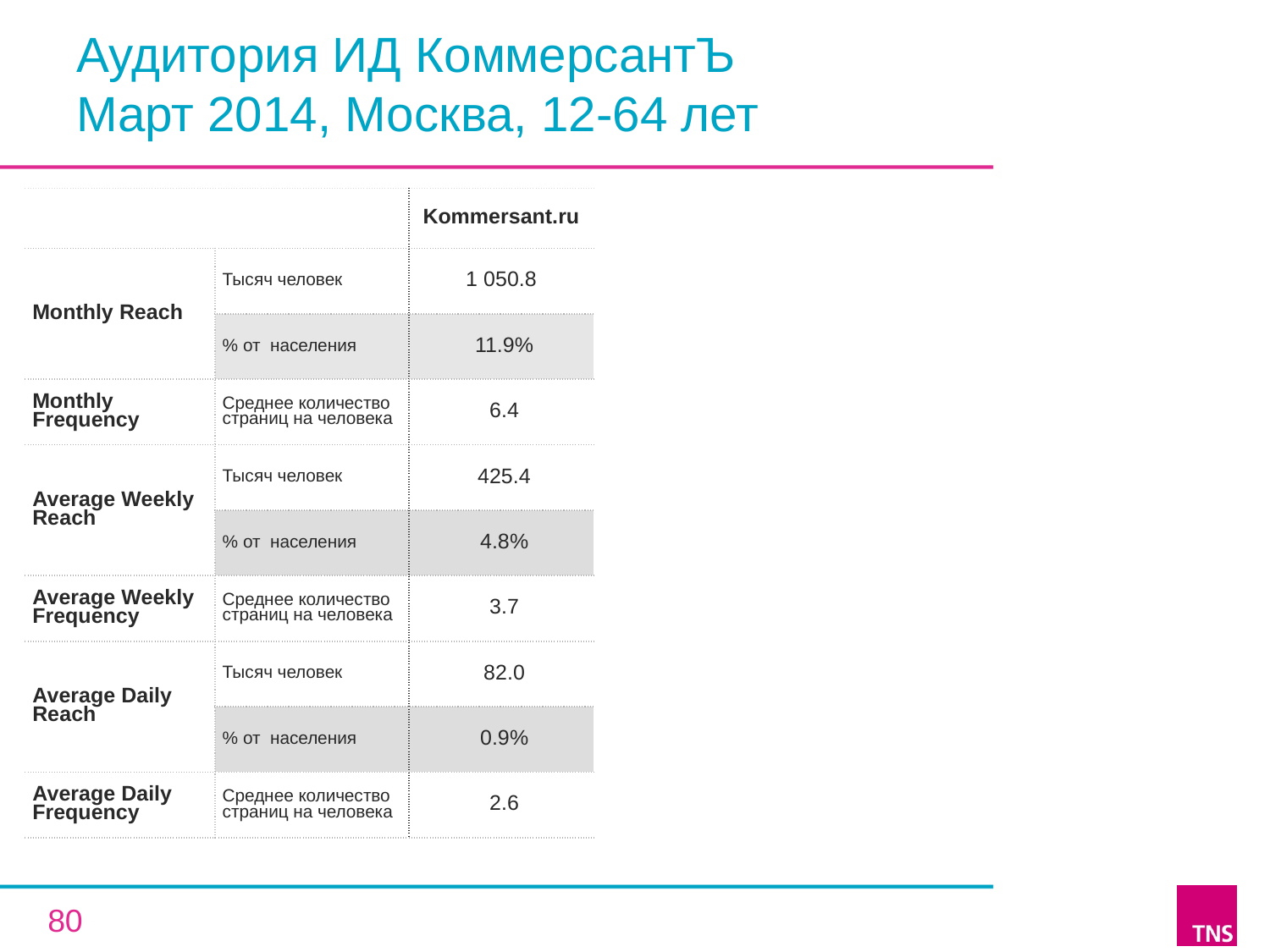

# Аудитория ИД КоммерсантЪ Март 2014, Москва, 12-64 лет
|  |  | Kommersant.ru |
| --- | --- | --- |
| Monthly Reach | Тысяч человек | 1 050.8 |
|  | % от населения | 11.9% |
| Monthly Frequency | Среднее количество страниц на человека | 6.4 |
| Average Weekly Reach | Тысяч человек | 425.4 |
|  | % от населения | 4.8% |
| Average Weekly Frequency | Среднее количество страниц на человека | 3.7 |
| Average Daily Reach | Тысяч человек | 82.0 |
|  | % от населения | 0.9% |
| Average Daily Frequency | Среднее количество страниц на человека | 2.6 |

80